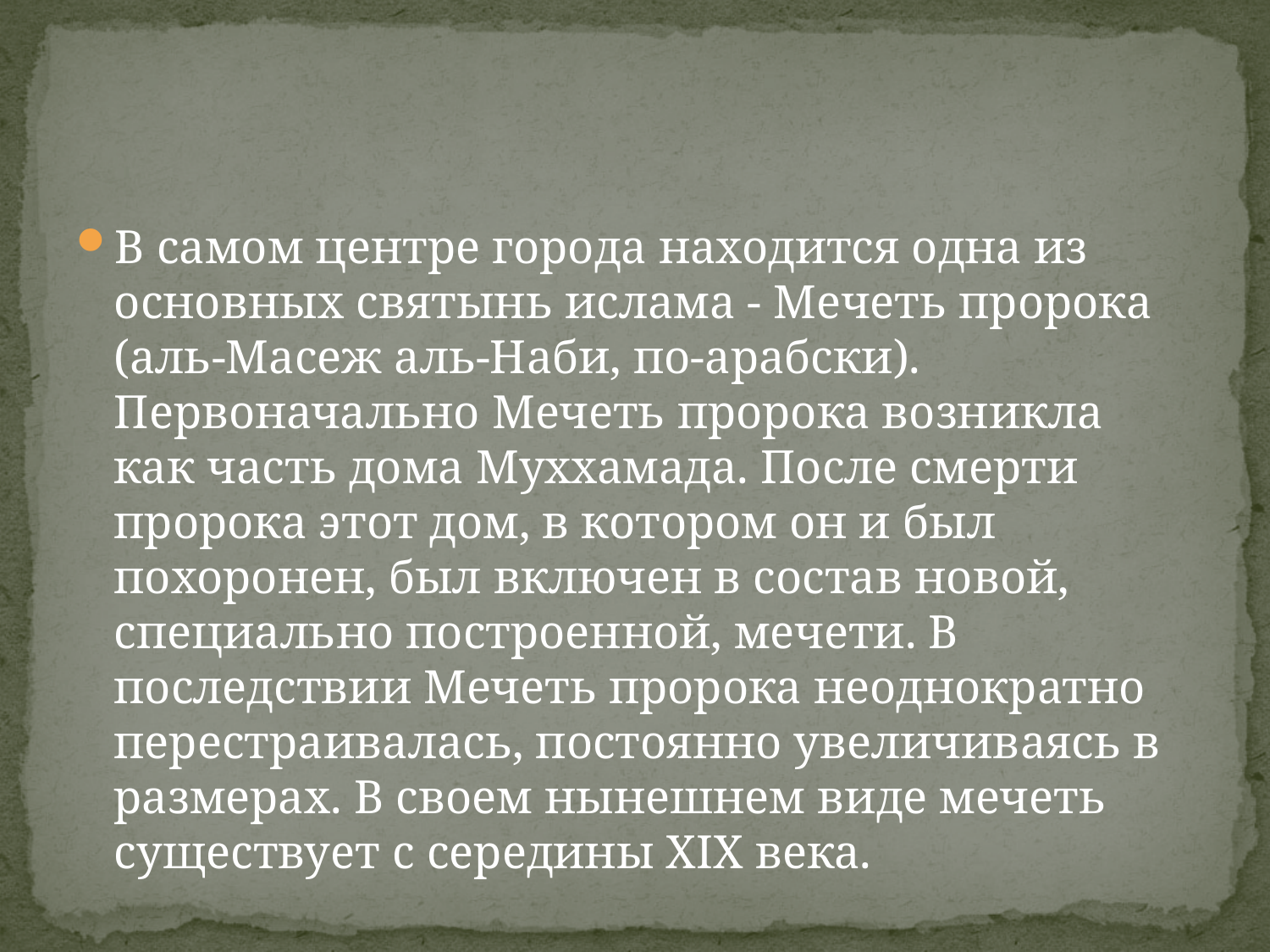

В самом центре города находится одна из основных святынь ислама - Мечеть пророка (аль-Масеж аль-Наби, по-арабски). Первоначально Мечеть пророка возникла как часть дома Муххамада. После смерти пророка этот дом, в котором он и был похоронен, был включен в состав новой, специально построенной, мечети. В последствии Мечеть пророка неоднократно перестраивалась, постоянно увеличиваясь в размерах. В своем нынешнем виде мечеть существует с середины XIX века.